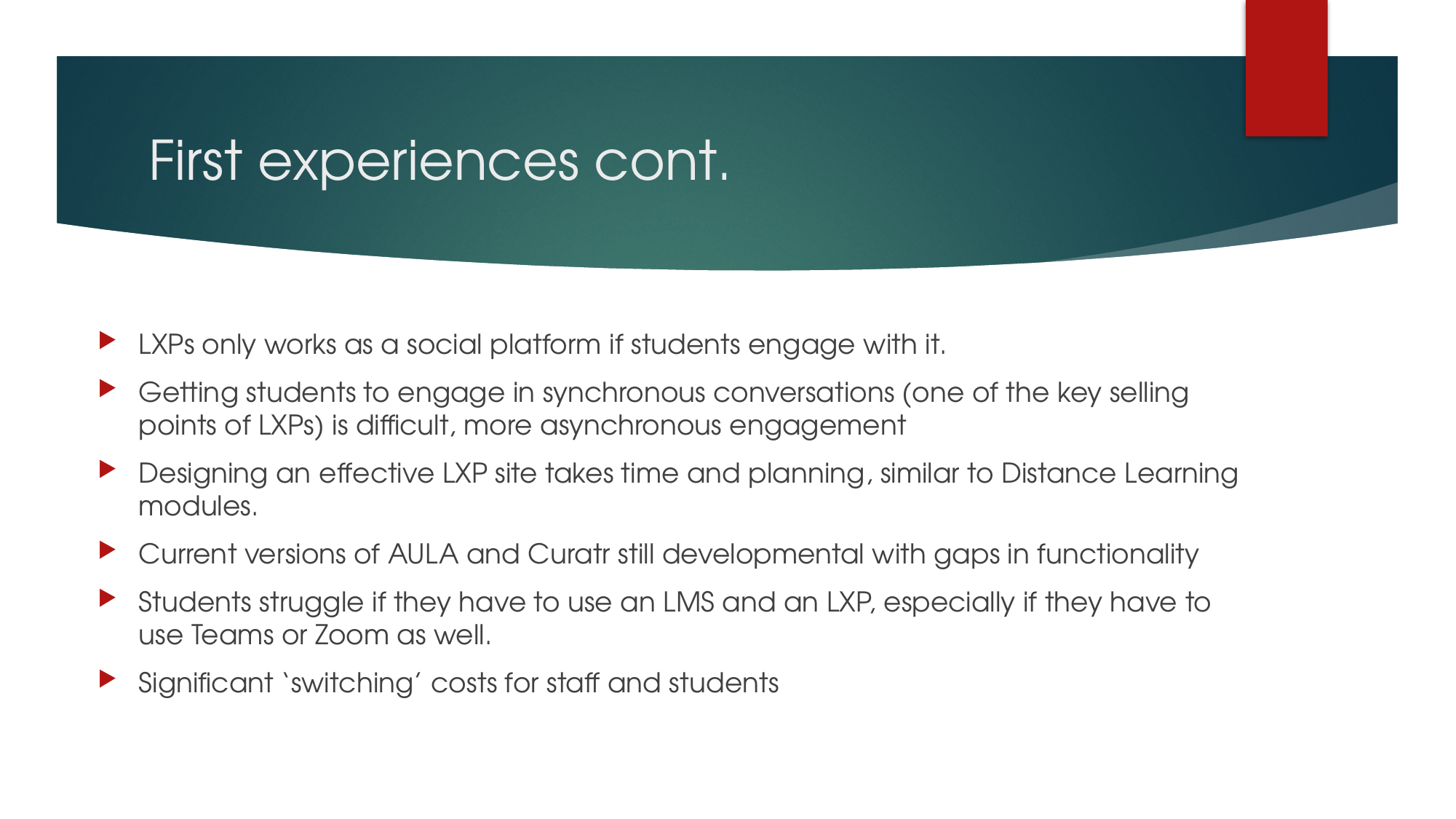

# First experiences cont.
LXPs only works as a social platform if students engage with it.
Getting students to engage in synchronous conversations (one of the key selling points of LXPs) is difficult, more asynchronous engagement
Designing an effective LXP site takes time and planning, similar to Distance Learning modules.
Current versions of AULA and Curatr still developmental with gaps in functionality
Students struggle if they have to use an LMS and an LXP, especially if they have to use Teams or Zoom as well.
Significant ‘switching’ costs for staff and students